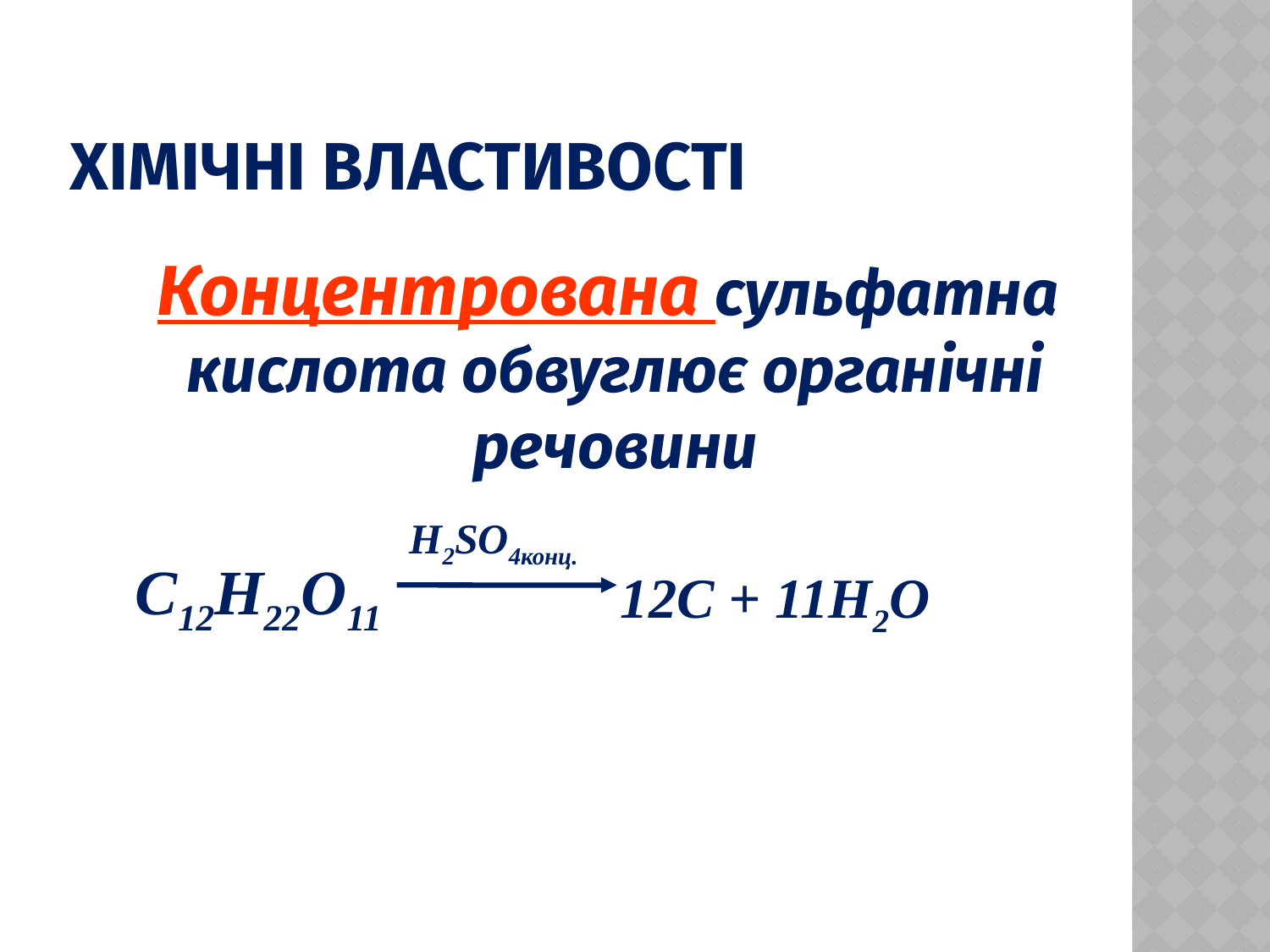

# Хімічні властивості
Концентрована сульфатна  кислота обвуглює органічні речовини
H2SO4конц.
C12H22O11
12C + 11H2O